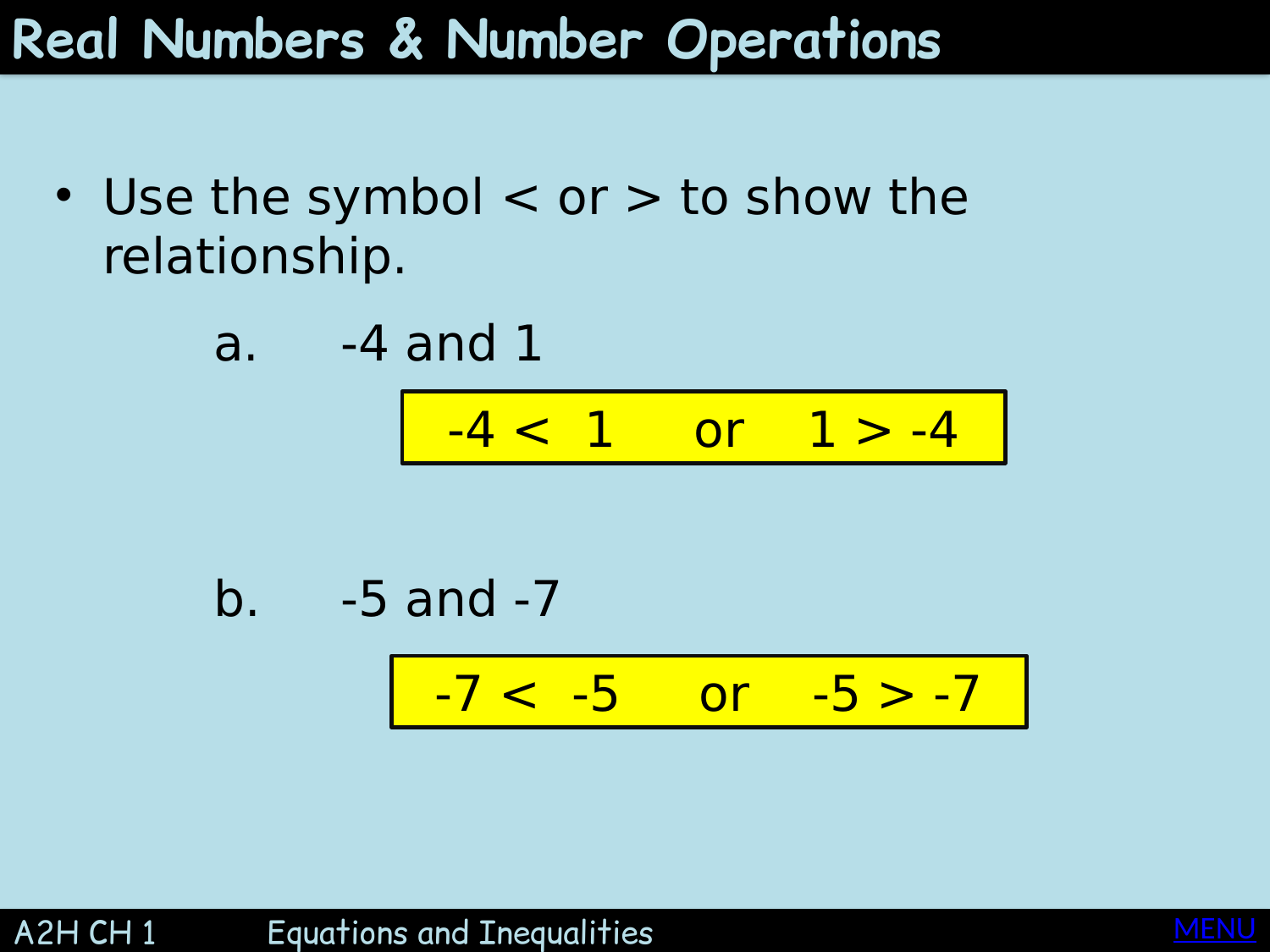

Real Numbers & Number Operations
Use the symbol < or > to show the relationship.
a.	-4 and 1

-4 <  1     or    1 > -4
b.	-5 and -7
-7 <  -5     or    -5 > -7
MENU
A2H CH 1 	Equations and Inequalities